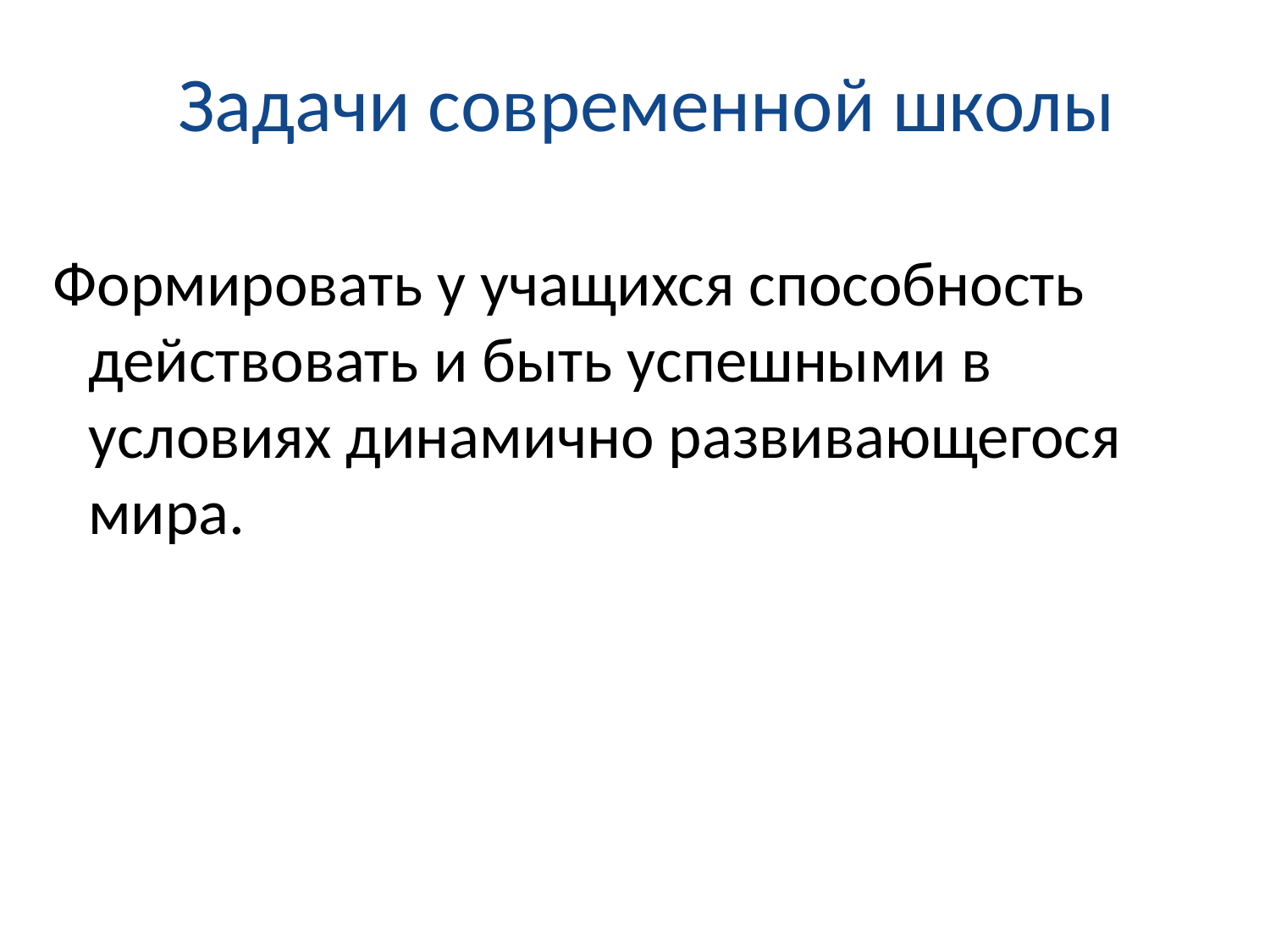

# Задачи современной школы
Формировать у учащихся способность действовать и быть успешными в условиях динамично развивающегося мира.